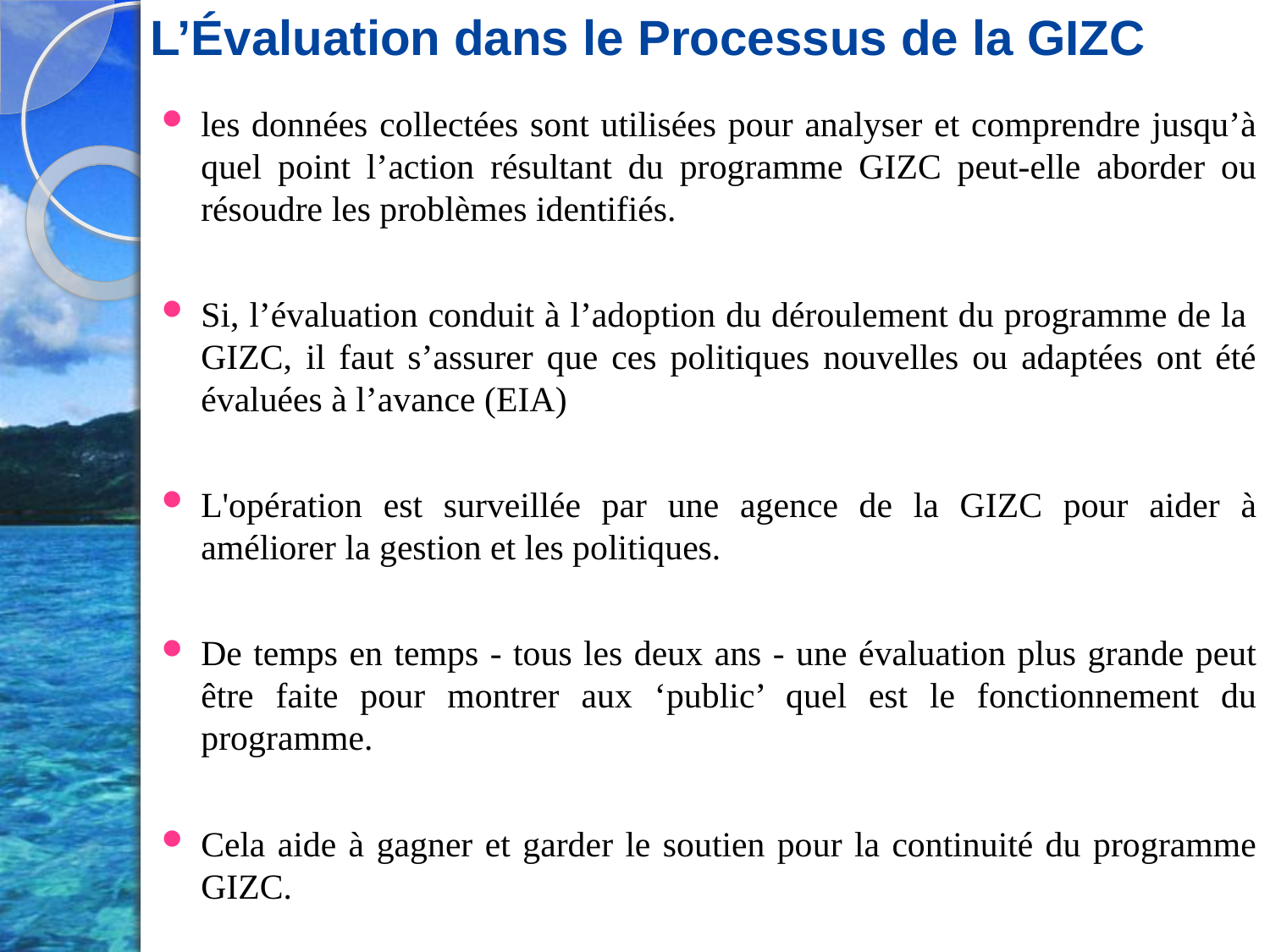

L’Évaluation dans le Processus de la GIZC
les données collectées sont utilisées pour analyser et comprendre jusqu’à quel point l’action résultant du programme GIZC peut-elle aborder ou résoudre les problèmes identifiés.

Si, l’évaluation conduit à l’adoption du déroulement du programme de la  GIZC, il faut s’assurer que ces politiques nouvelles ou adaptées ont été évaluées à l’avance (EIA)

L'opération est surveillée par une agence de la GIZC pour aider à améliorer la gestion et les politiques.

De temps en temps - tous les deux ans - une évaluation plus grande peut être faite pour montrer aux ‘public’ quel est le fonctionnement du programme.

Cela aide à gagner et garder le soutien pour la continuité du programme GIZC.